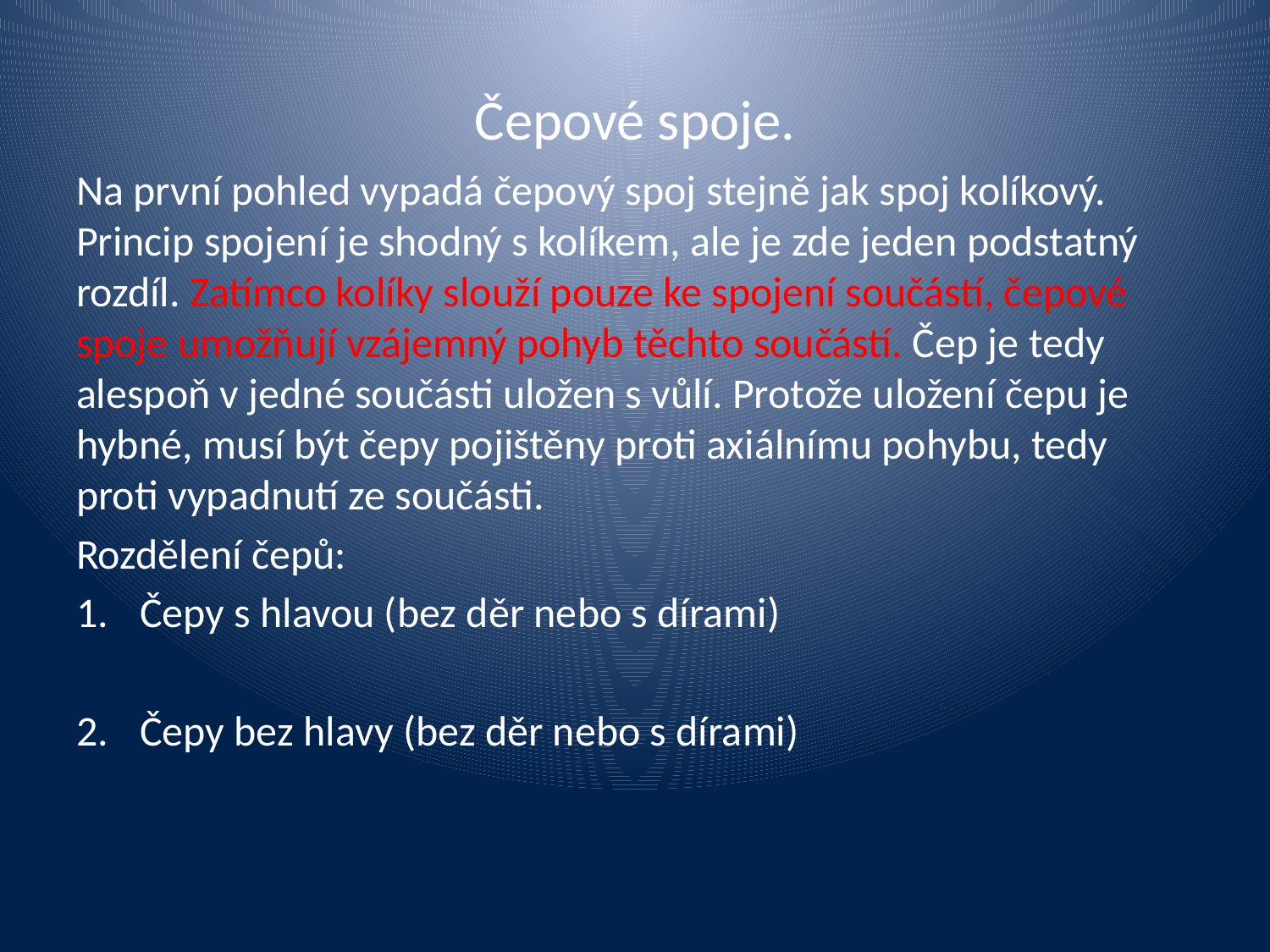

# Čepové spoje.
Na první pohled vypadá čepový spoj stejně jak spoj kolíkový. Princip spojení je shodný s kolíkem, ale je zde jeden podstatný rozdíl. Zatímco kolíky slouží pouze ke spojení součástí, čepové spoje umožňují vzájemný pohyb těchto součástí. Čep je tedy alespoň v jedné součásti uložen s vůlí. Protože uložení čepu je hybné, musí být čepy pojištěny proti axiálnímu pohybu, tedy proti vypadnutí ze součásti.
Rozdělení čepů:
Čepy s hlavou (bez děr nebo s dírami)

Čepy bez hlavy (bez děr nebo s dírami)